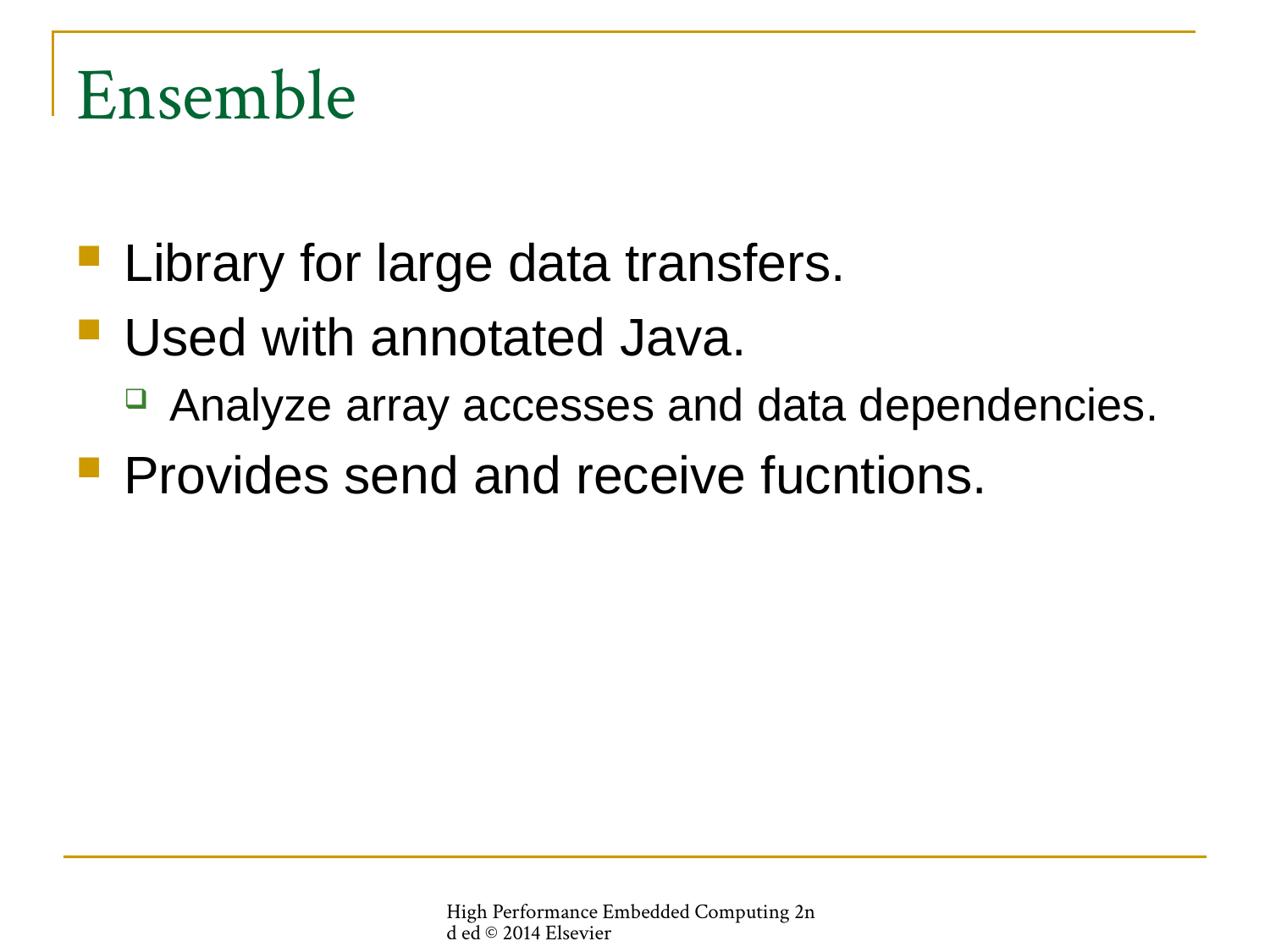

# Ensemble
Library for large data transfers.
Used with annotated Java.
Analyze array accesses and data dependencies.
Provides send and receive fucntions.
High Performance Embedded Computing 2nd ed © 2014 Elsevier